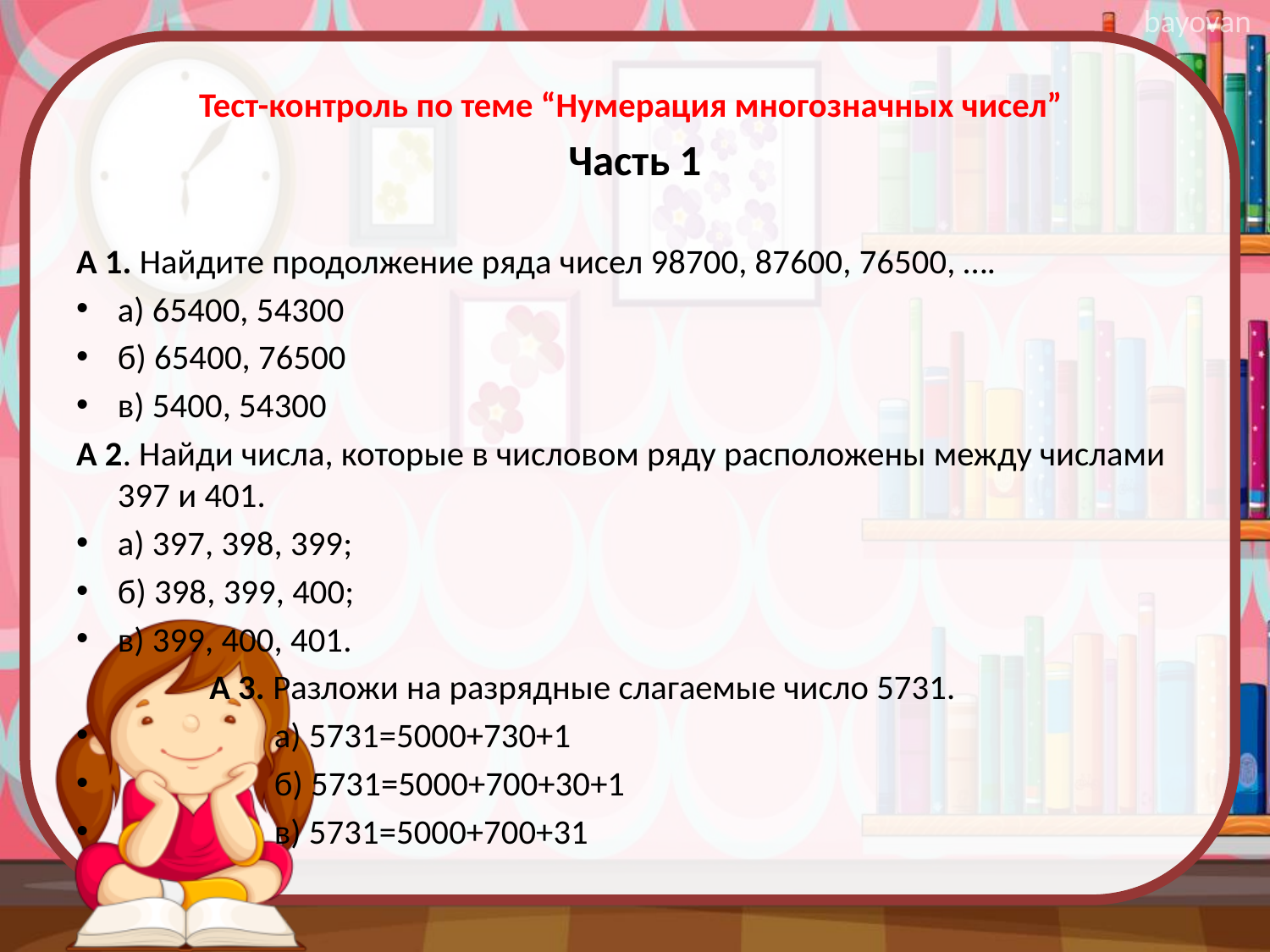

Тест-контроль по теме “Нумерация многозначных чисел”
Часть 1

А 1. Найдите продолжение ряда чисел 98700, 87600, 76500, ….
а) 65400, 54300
б) 65400, 76500
в) 5400, 54300
А 2. Найди числа, которые в числовом ряду расположены между числами 397 и 401.
а) 397, 398, 399;
б) 398, 399, 400;
в) 399, 400, 401.
                 А 3. Разложи на разрядные слагаемые число 5731.
                    а) 5731=5000+730+1
                    б) 5731=5000+700+30+1
                    в) 5731=5000+700+31